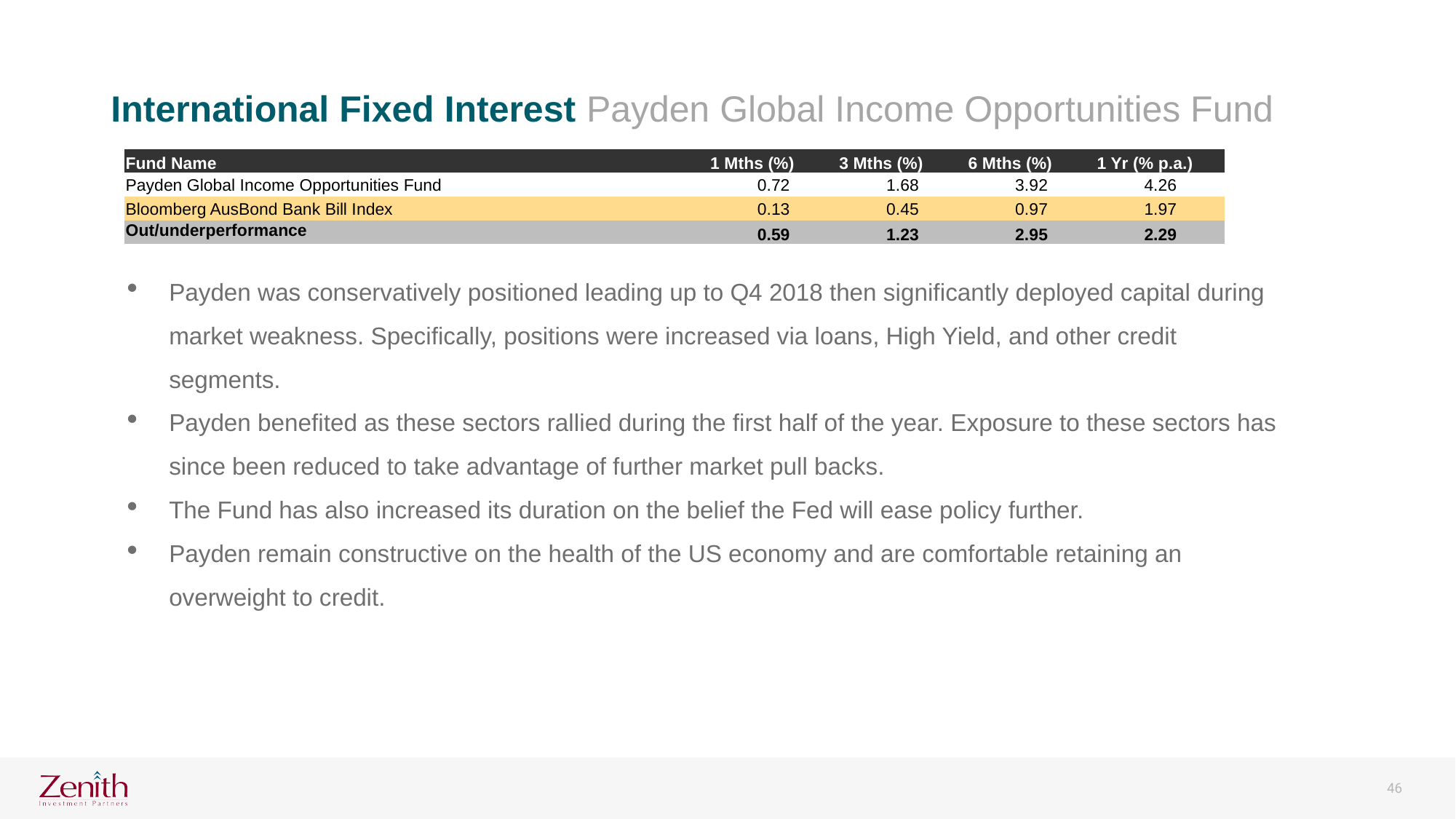

International Fixed Interest Payden Global Income Opportunities Fund
| Fund Name | 1 Mths (%) | 3 Mths (%) | 6 Mths (%) | 1 Yr (% p.a.) |
| --- | --- | --- | --- | --- |
| Payden Global Income Opportunities Fund | 0.72 | 1.68 | 3.92 | 4.26 |
| Bloomberg AusBond Bank Bill Index | 0.13 | 0.45 | 0.97 | 1.97 |
| Out/underperformance | 0.59 | 1.23 | 2.95 | 2.29 |
Payden was conservatively positioned leading up to Q4 2018 then significantly deployed capital during market weakness. Specifically, positions were increased via loans, High Yield, and other credit segments.
Payden benefited as these sectors rallied during the first half of the year. Exposure to these sectors has since been reduced to take advantage of further market pull backs.
The Fund has also increased its duration on the belief the Fed will ease policy further.
Payden remain constructive on the health of the US economy and are comfortable retaining an overweight to credit.